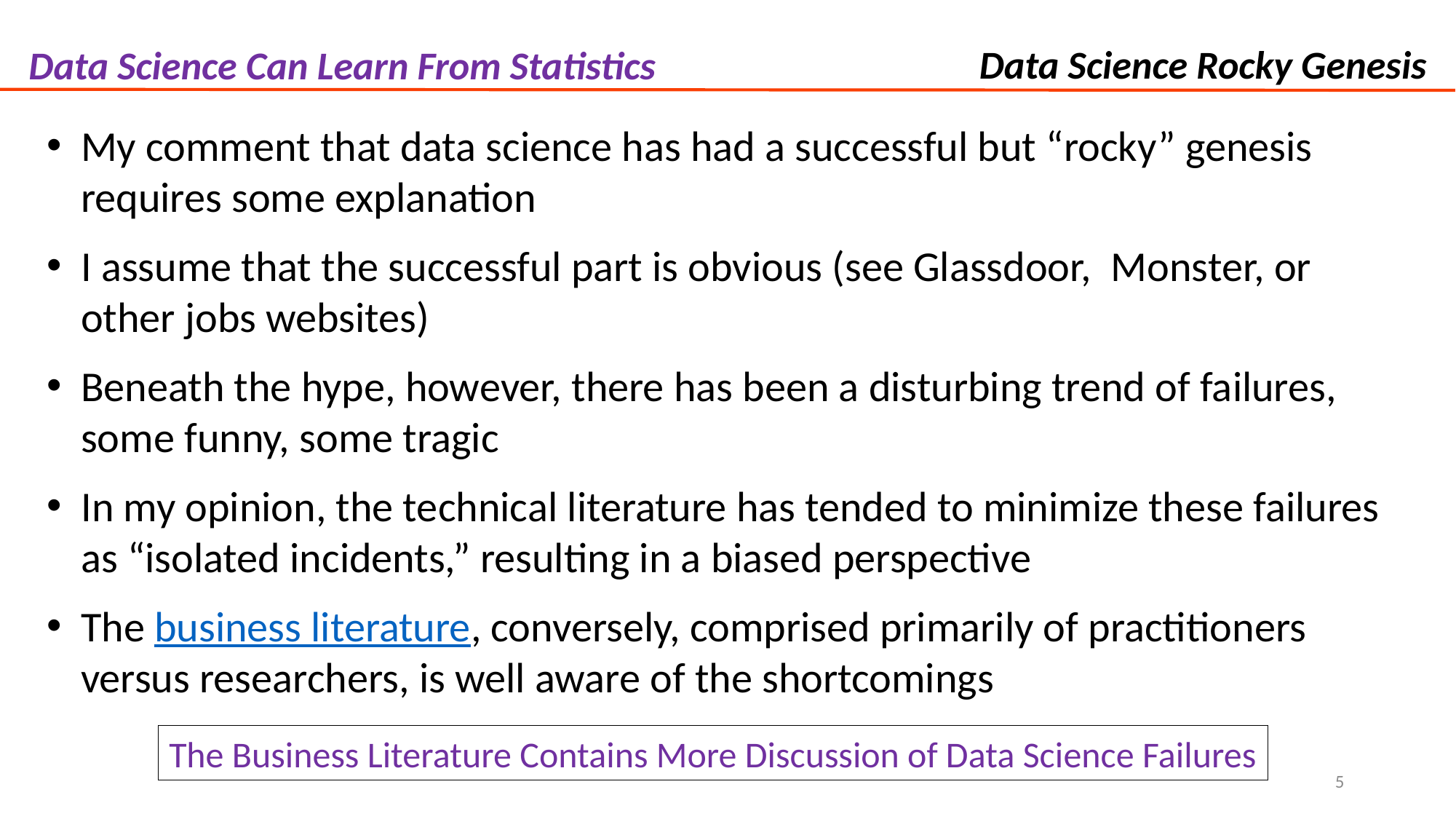

Data Science Rocky Genesis
Data Science Can Learn From Statistics

My comment that data science has had a successful but “rocky” genesis requires some explanation
I assume that the successful part is obvious (see Glassdoor,  Monster, or other jobs websites)
Beneath the hype, however, there has been a disturbing trend of failures, some funny, some tragic
In my opinion, the technical literature has tended to minimize these failures as “isolated incidents,” resulting in a biased perspective
The business literature, conversely, comprised primarily of practitioners versus researchers, is well aware of the shortcomings
The Business Literature Contains More Discussion of Data Science Failures
5